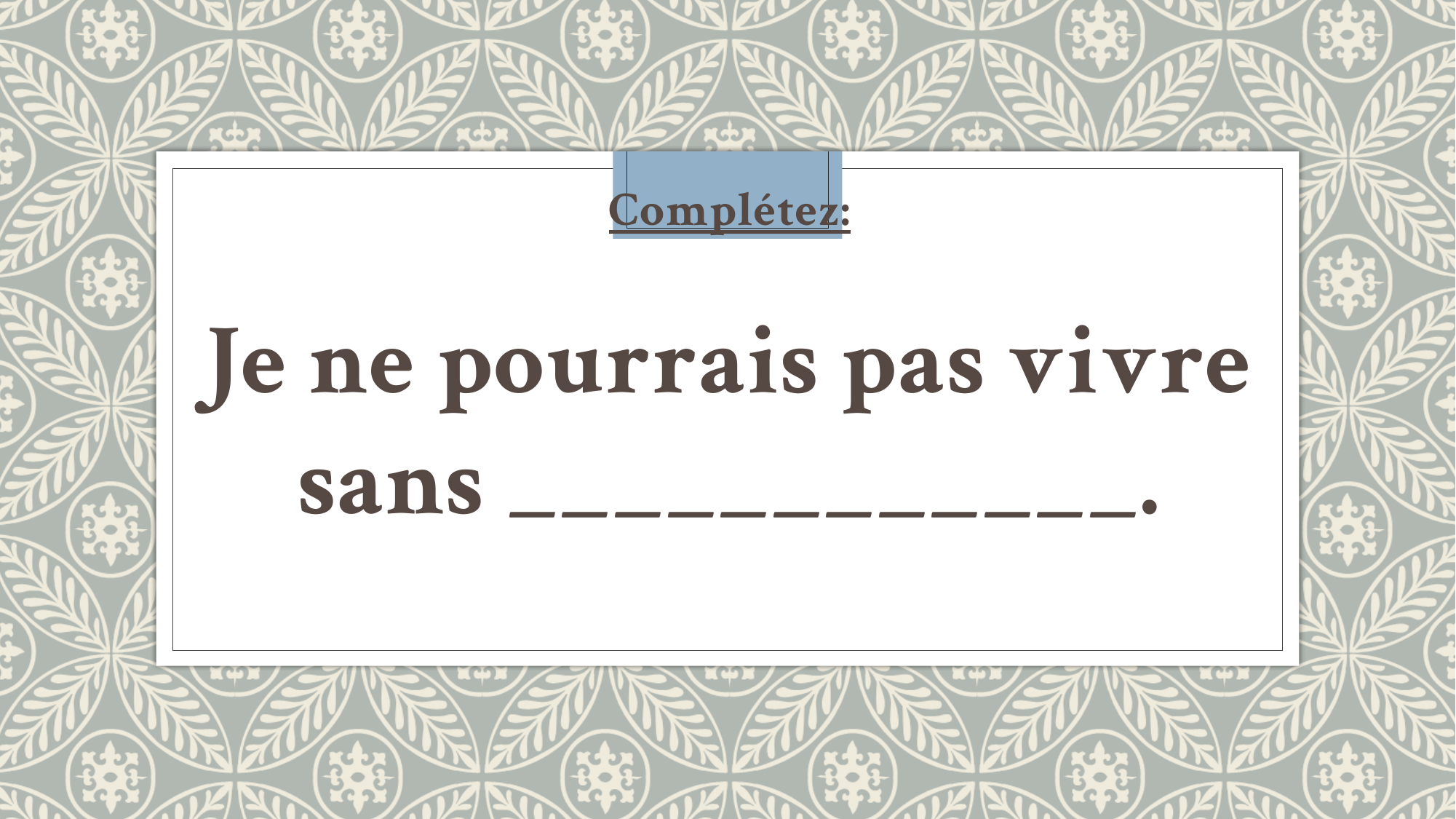

Complétez:

Je ne pourrais pas vivre sans ____________.